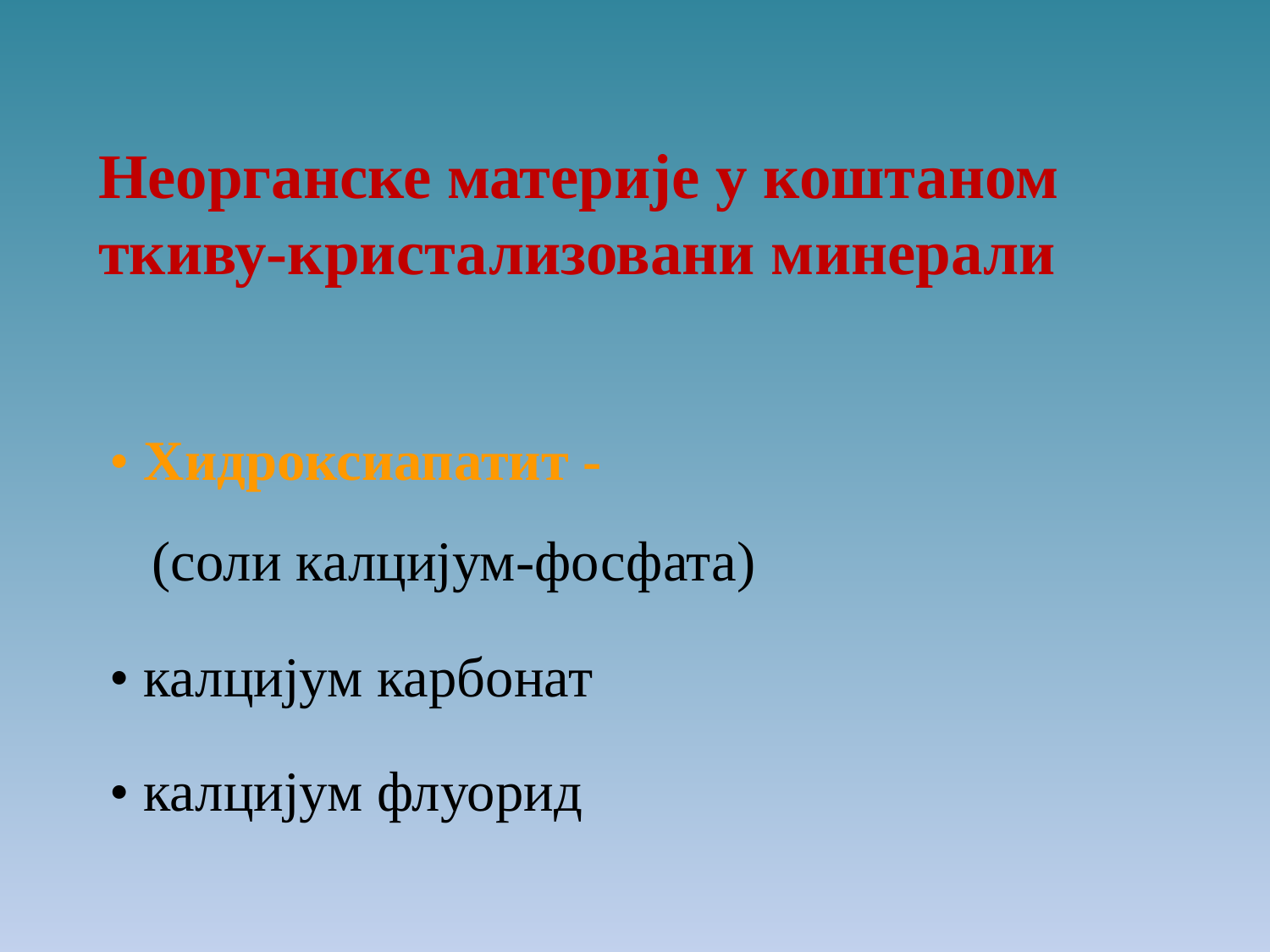

Неорганске материје у коштаном
ткиву-кристализовани минерали

• Хидроксиапатит -

(соли калцијум-фосфата)

• калцијум карбонат

• калцијум флуорид